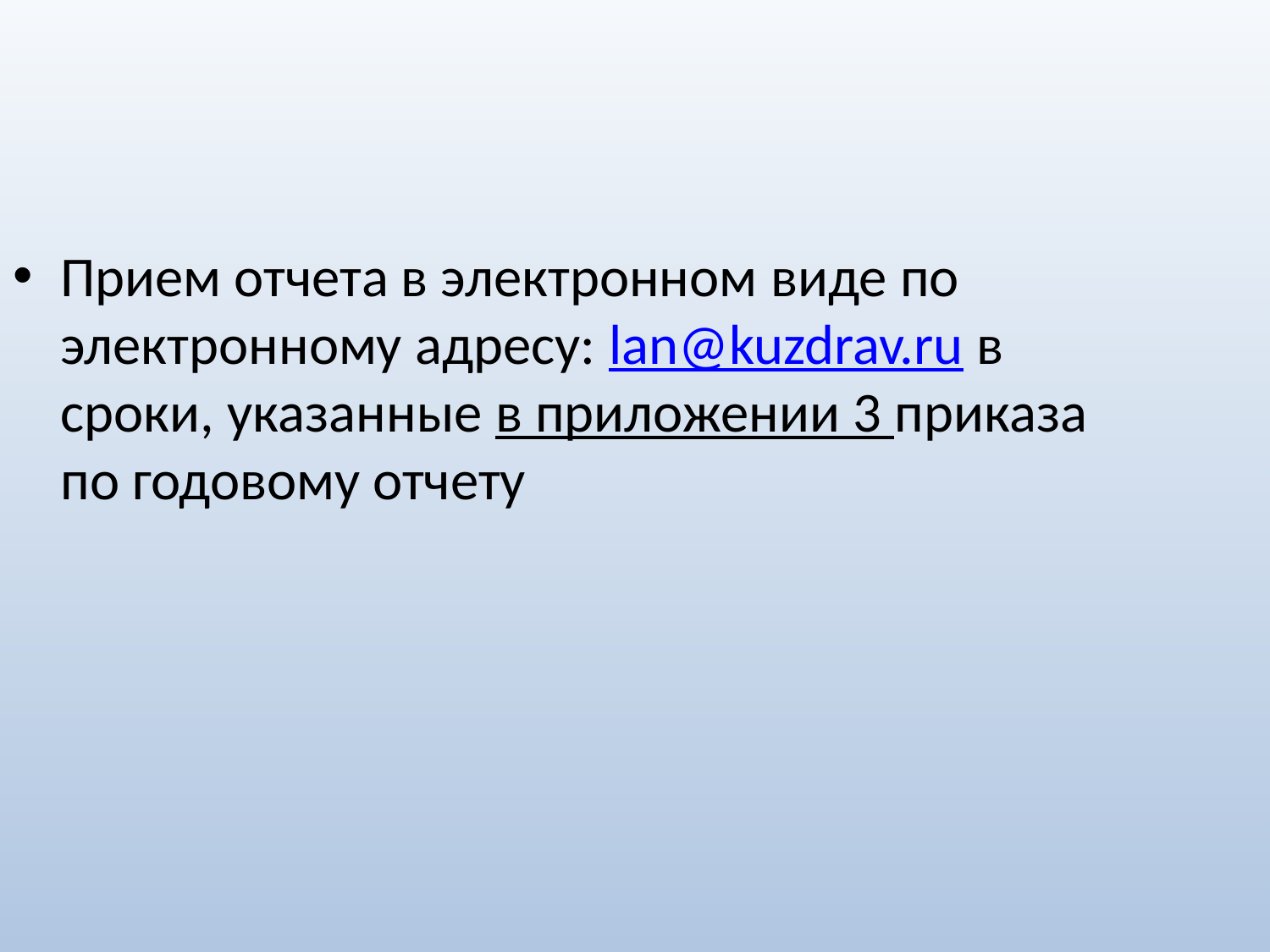

Прием отчета в электронном виде по электронному адресу: lan@kuzdrav.ru в сроки, указанные в приложении 3 приказа по годовому отчету